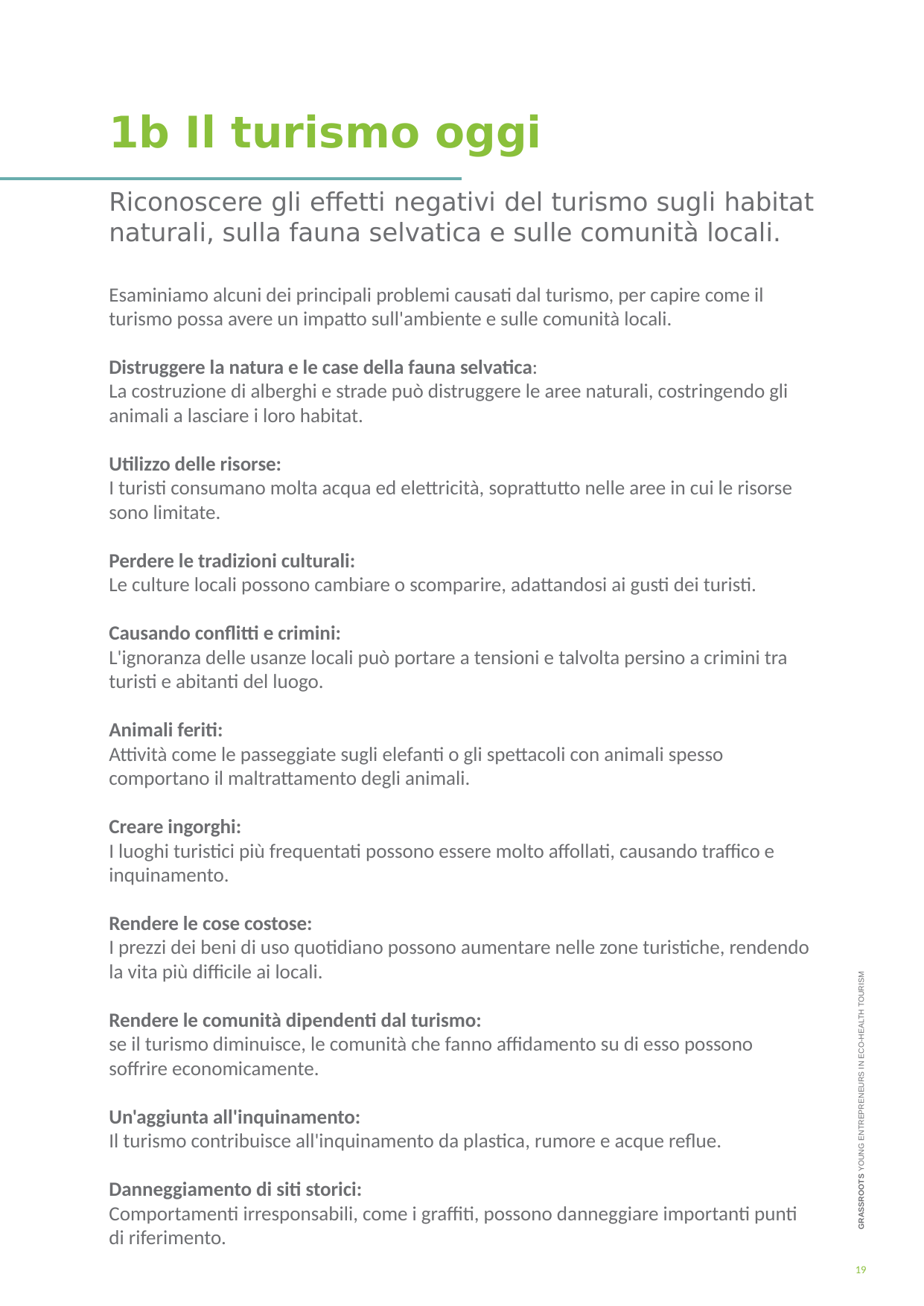

1b Il turismo oggi
Riconoscere gli effetti negativi del turismo sugli habitat naturali, sulla fauna selvatica e sulle comunità locali.
Esaminiamo alcuni dei principali problemi causati dal turismo, per capire come il turismo possa avere un impatto sull'ambiente e sulle comunità locali.

Distruggere la natura e le case della fauna selvatica:
La costruzione di alberghi e strade può distruggere le aree naturali, costringendo gli animali a lasciare i loro habitat.

Utilizzo delle risorse:
I turisti consumano molta acqua ed elettricità, soprattutto nelle aree in cui le risorse sono limitate.

Perdere le tradizioni culturali:
Le culture locali possono cambiare o scomparire, adattandosi ai gusti dei turisti.

Causando conflitti e crimini:
L'ignoranza delle usanze locali può portare a tensioni e talvolta persino a crimini tra turisti e abitanti del luogo.

Animali feriti:
Attività come le passeggiate sugli elefanti o gli spettacoli con animali spesso comportano il maltrattamento degli animali.

Creare ingorghi:
I luoghi turistici più frequentati possono essere molto affollati, causando traffico e inquinamento.

Rendere le cose costose:
I prezzi dei beni di uso quotidiano possono aumentare nelle zone turistiche, rendendo la vita più difficile ai locali.
Rendere le comunità dipendenti dal turismo:
se il turismo diminuisce, le comunità che fanno affidamento su di esso possono soffrire economicamente.
Un'aggiunta all'inquinamento:
Il turismo contribuisce all'inquinamento da plastica, rumore e acque reflue.
Danneggiamento di siti storici:
Comportamenti irresponsabili, come i graffiti, possono danneggiare importanti punti di riferimento.

19